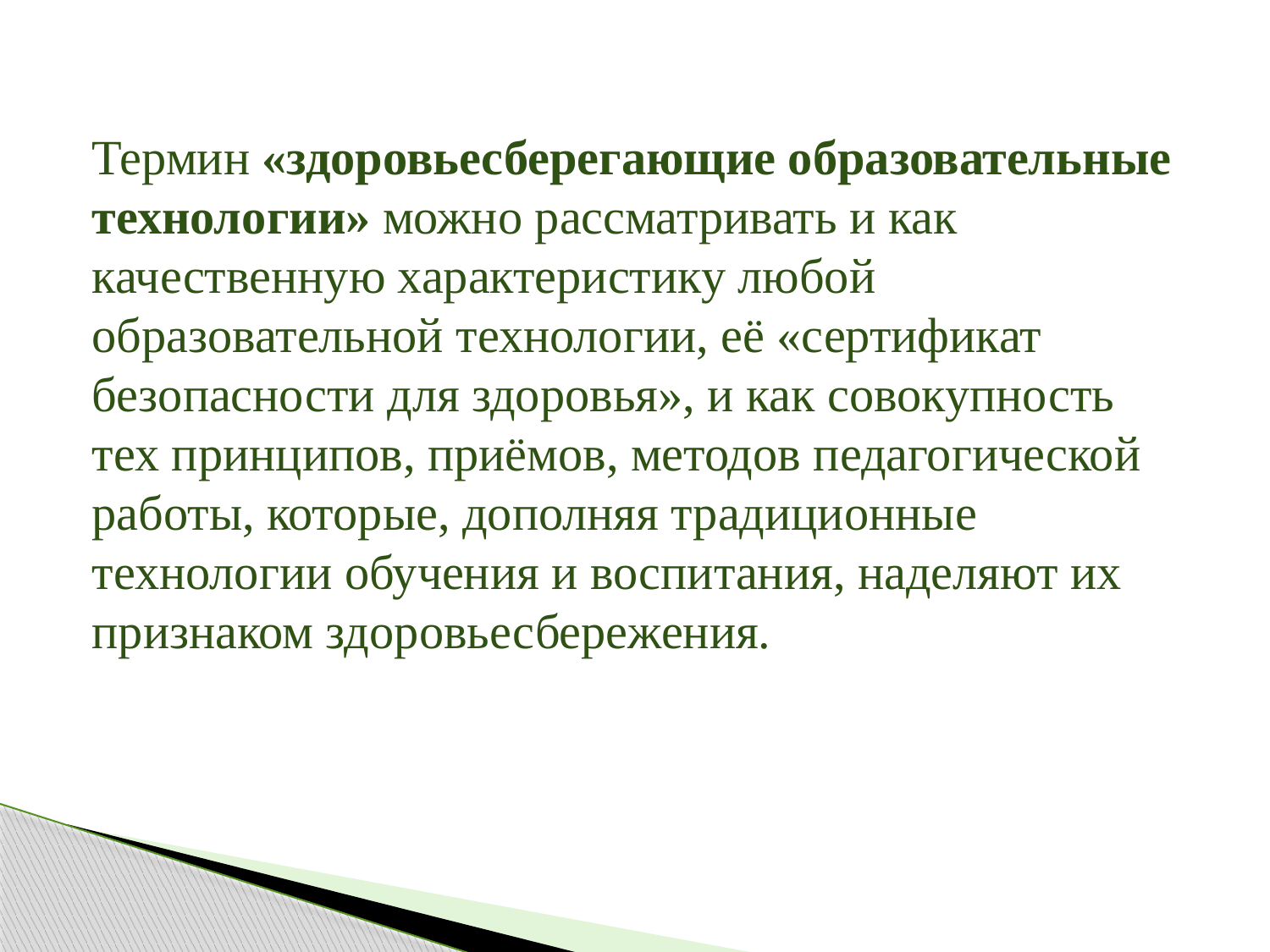

Термин «здоровьесберегающие образовательные технологии» можно рассматривать и как качественную характеристику любой образовательной технологии, её «сертификат безопасности для здоровья», и как совокупность тех принципов, приёмов, методов педагогической работы, которые, дополняя традиционные технологии обучения и воспитания, наделяют их признаком здоровьесбережения.